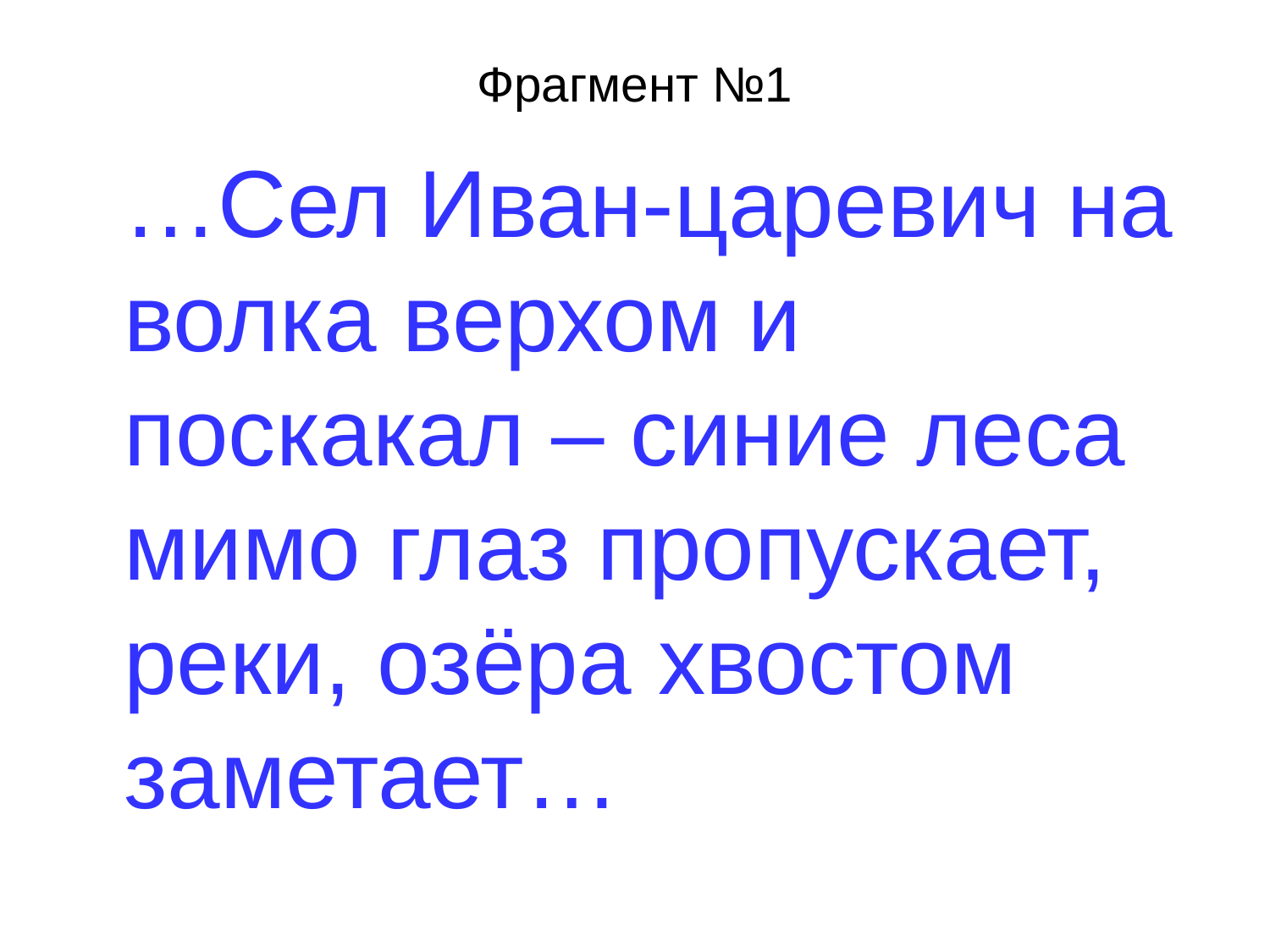

# Фрагмент №1
   …Сел Иван-царевич на волка верхом и поскакал – синие леса мимо глаз пропускает, реки, озёра хвостом заметает…